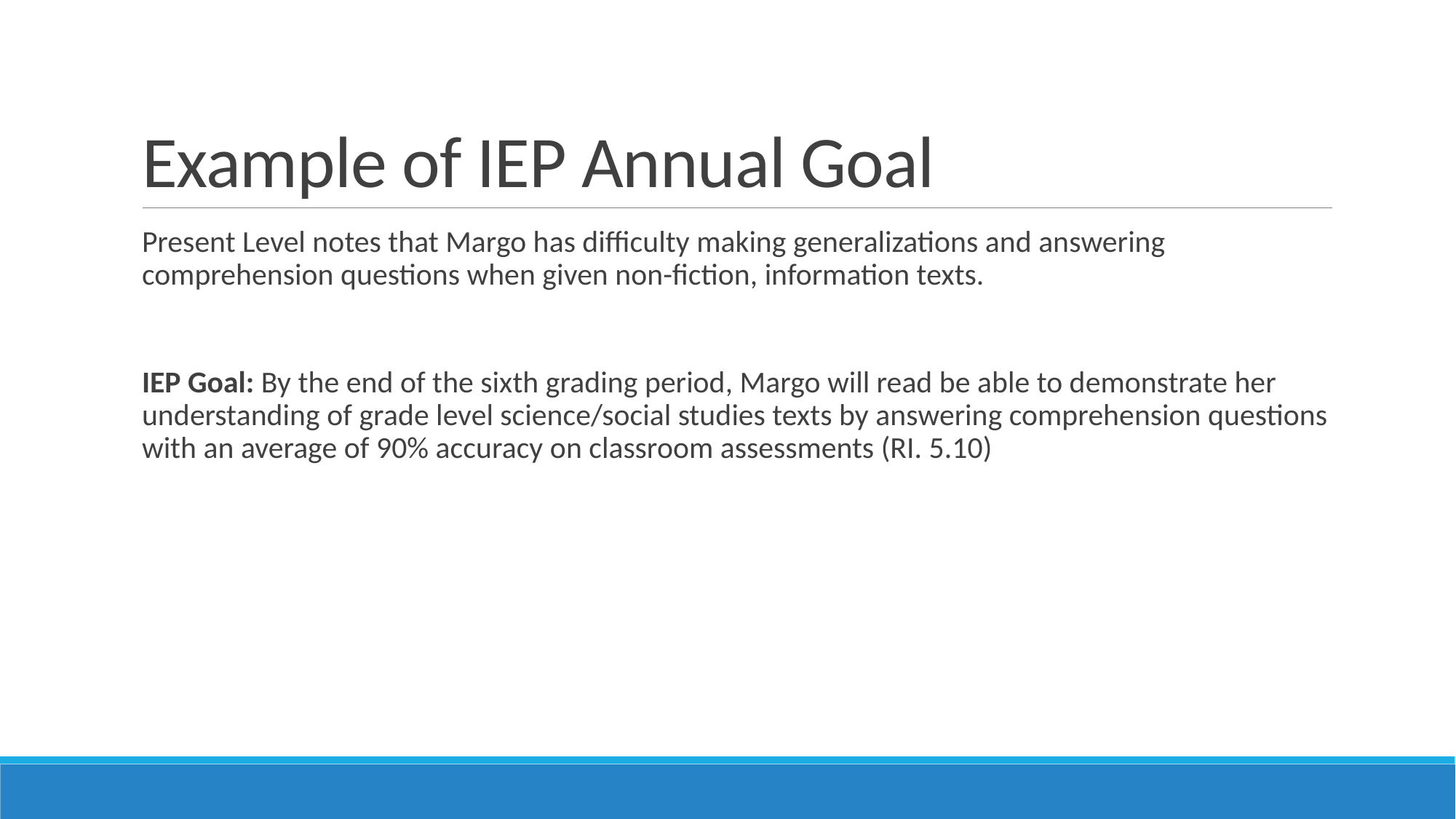

# Example of IEP Annual Goal
Present Level notes that Margo has difficulty making generalizations and answering comprehension questions when given non-fiction, information texts.

IEP Goal: By the end of the sixth grading period, Margo will read be able to demonstrate her understanding of grade level science/social studies texts by answering comprehension questions with an average of 90% accuracy on classroom assessments (RI. 5.10)